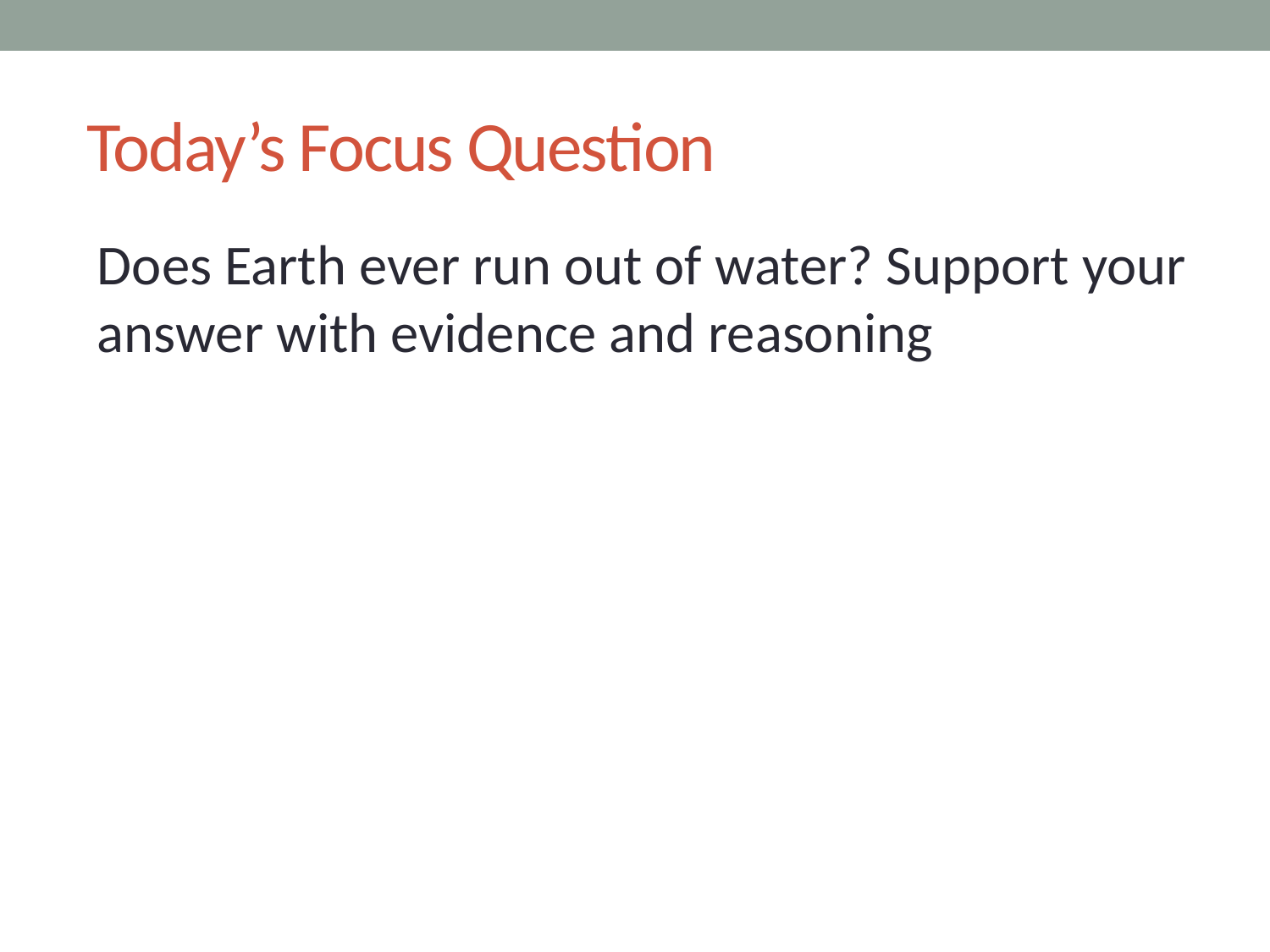

# Today’s Focus Question
Does Earth ever run out of water? Support your answer with evidence and reasoning